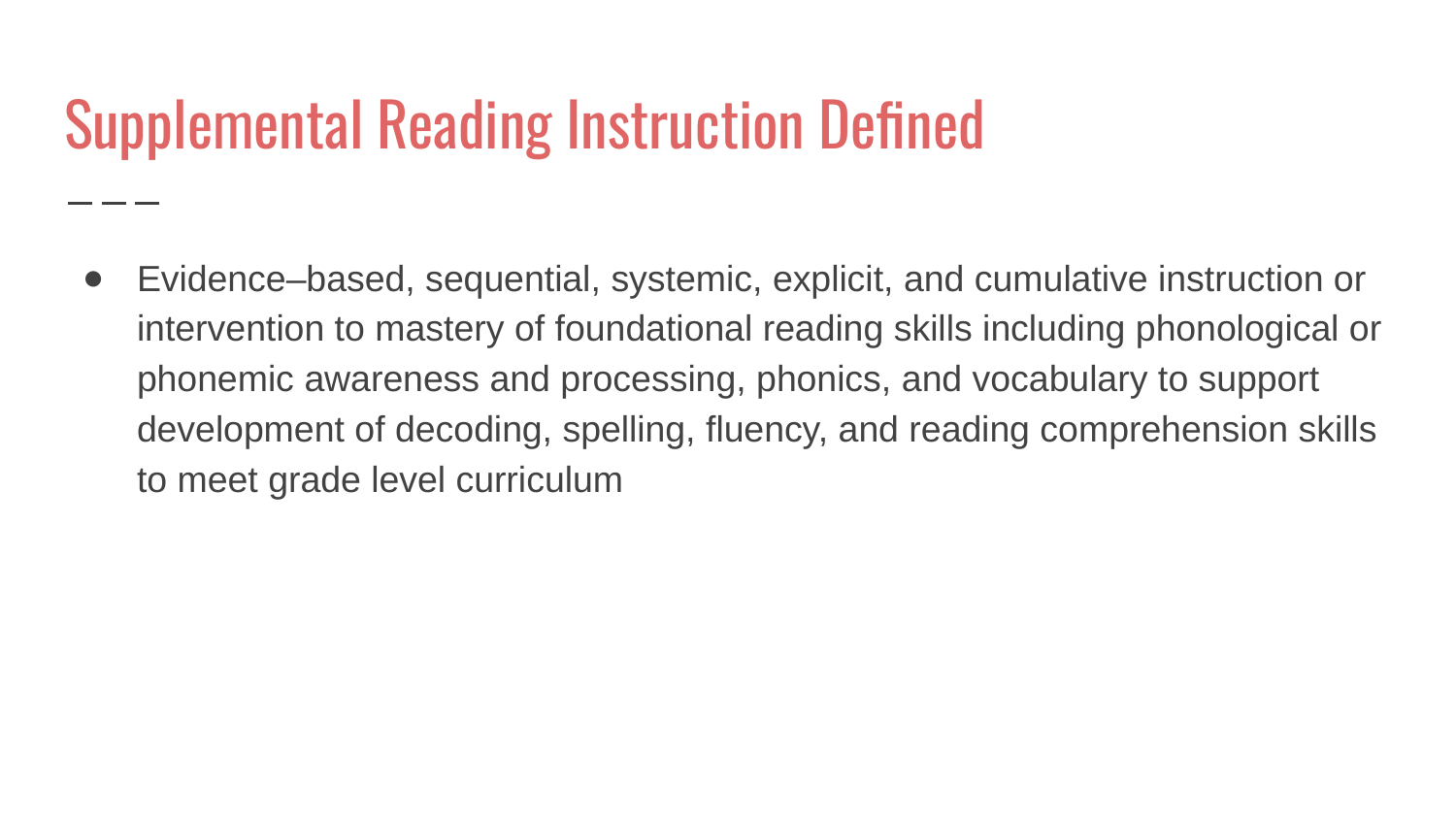

# Supplemental Reading Instruction Defined
Evidence–based, sequential, systemic, explicit, and cumulative instruction or intervention to mastery of foundational reading skills including phonological or phonemic awareness and processing, phonics, and vocabulary to support development of decoding, spelling, fluency, and reading comprehension skills to meet grade level curriculum